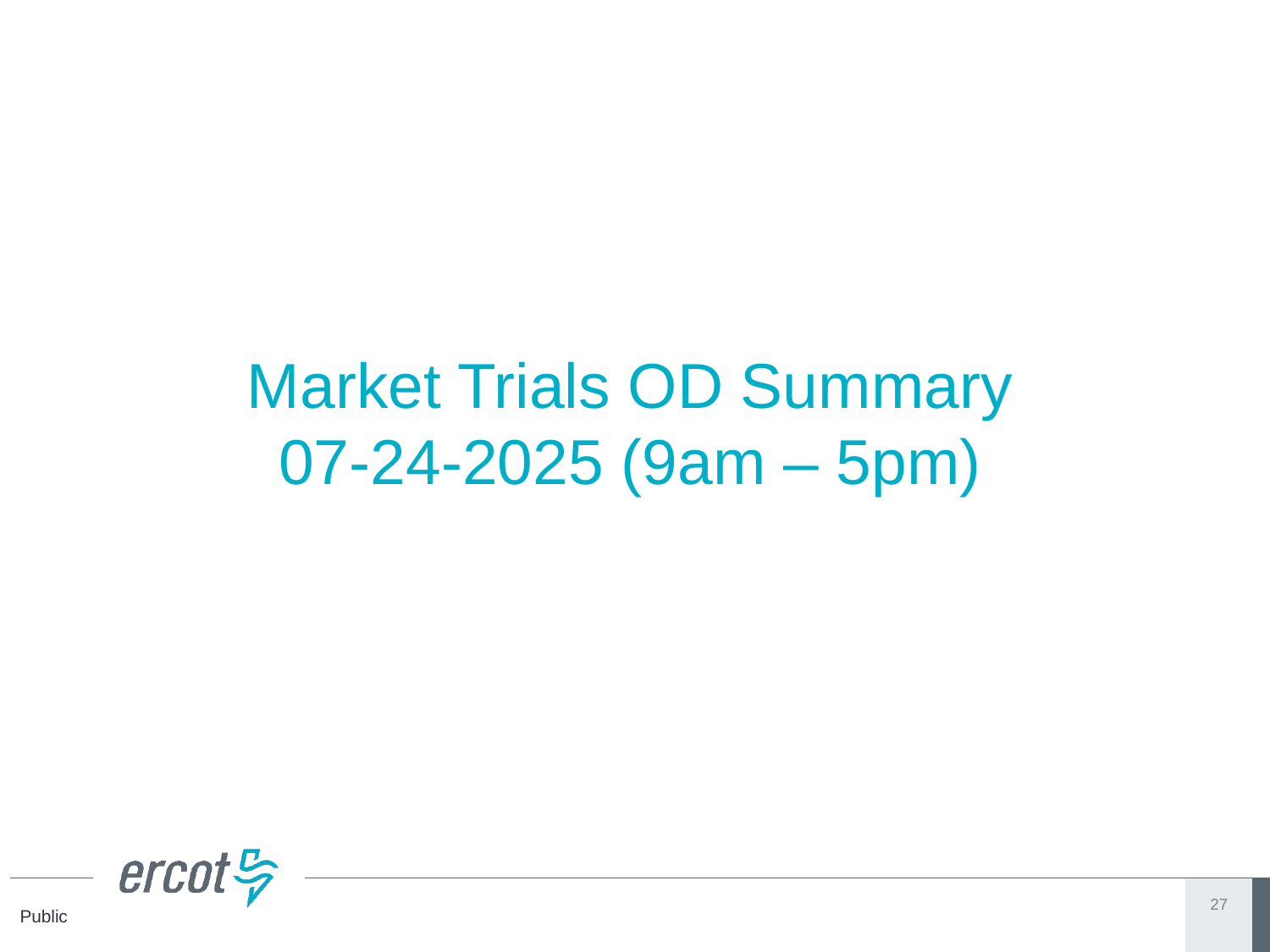

# Market Trials OD Summary 07-24-2025 (9am – 5pm)
27